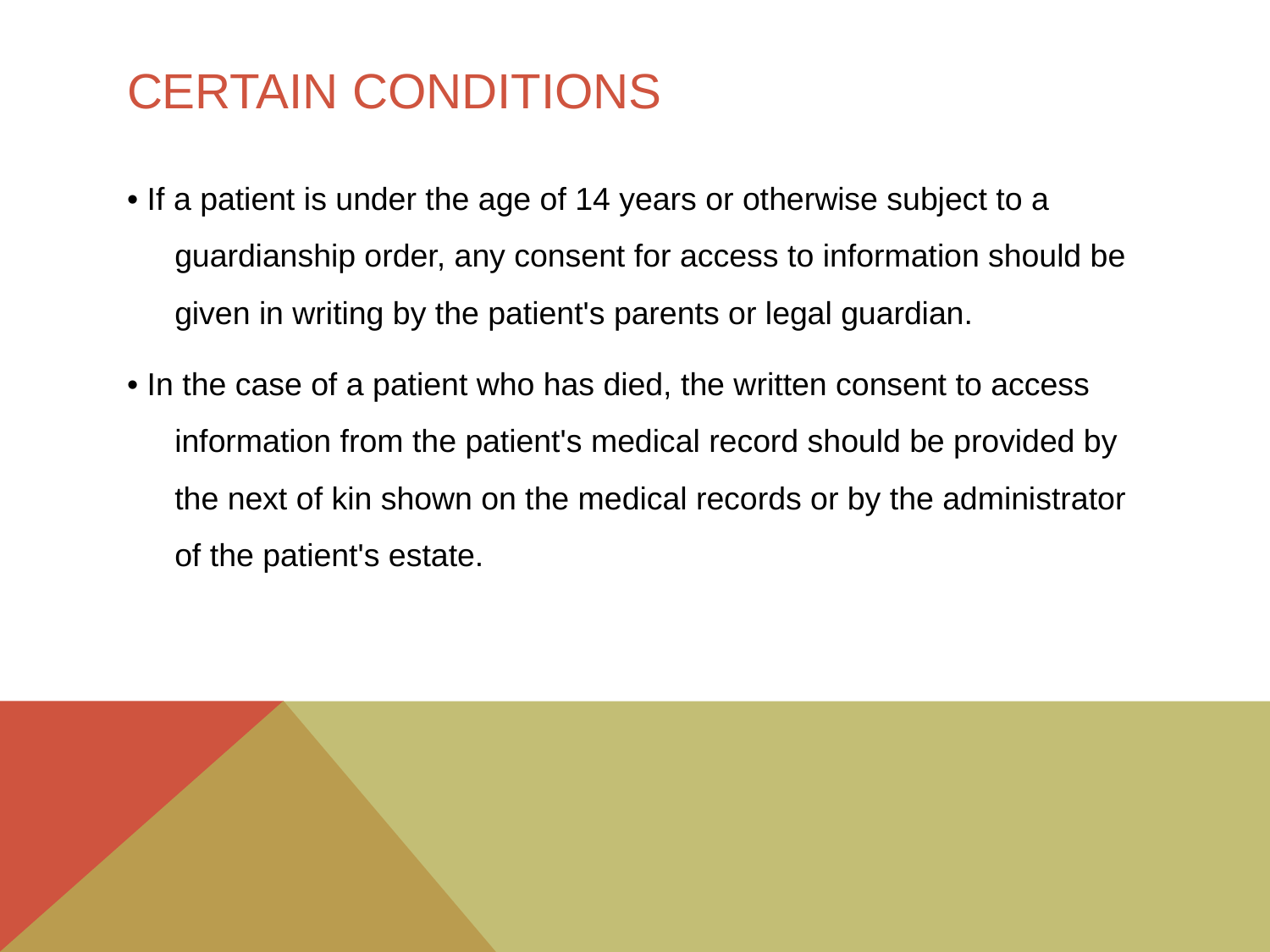

# Certain conditions
• If a patient is under the age of 14 years or otherwise subject to a guardianship order, any consent for access to information should be given in writing by the patient's parents or legal guardian.
• In the case of a patient who has died, the written consent to access information from the patient's medical record should be provided by the next of kin shown on the medical records or by the administrator of the patient's estate.